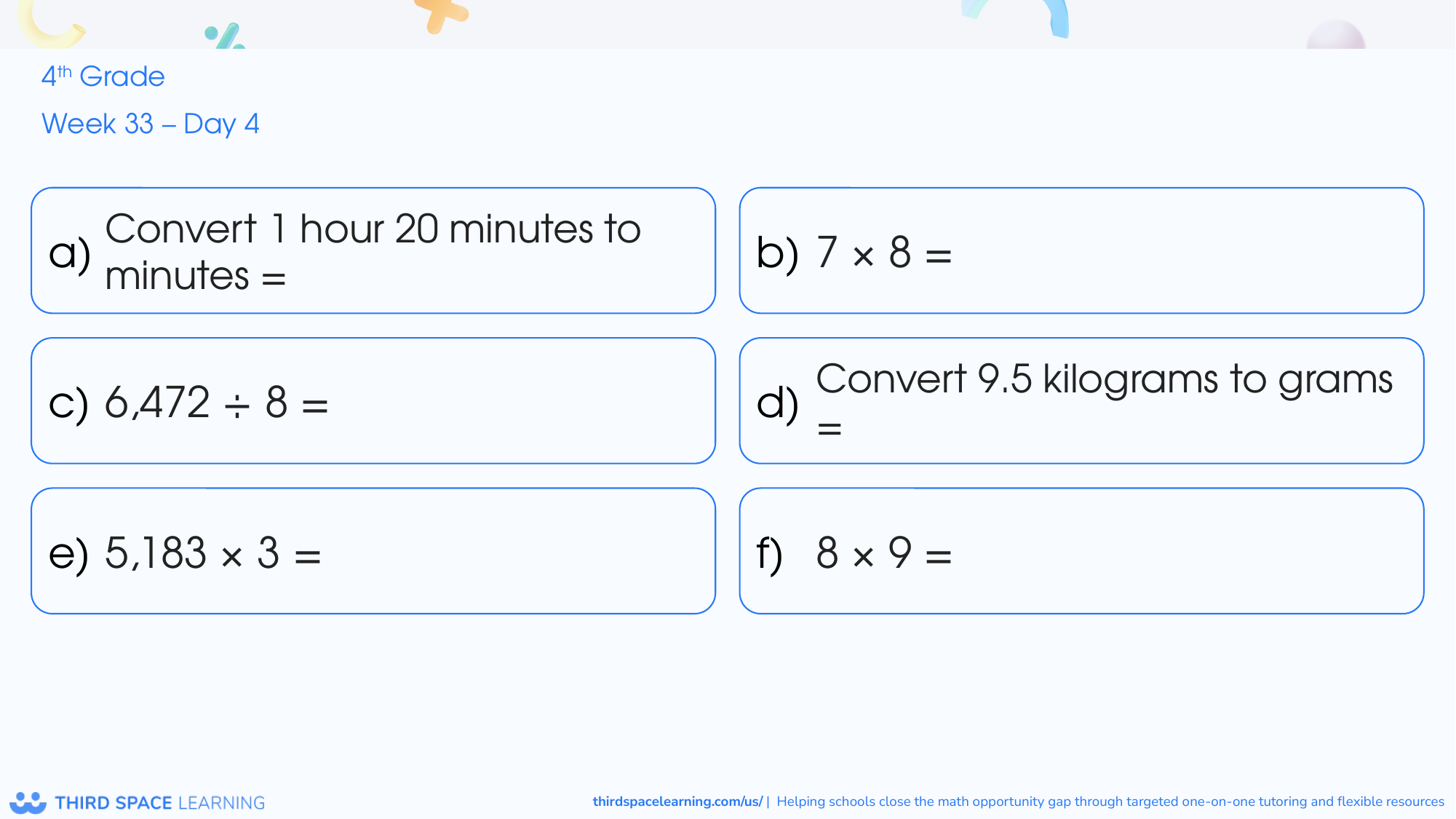

4th Grade
Week 33 – Day 4
Convert 1 hour 20 minutes to minutes =
7 × 8 =
6,472 ÷ 8 =
Convert 9.5 kilograms to grams =
5,183 × 3 =
8 × 9 =